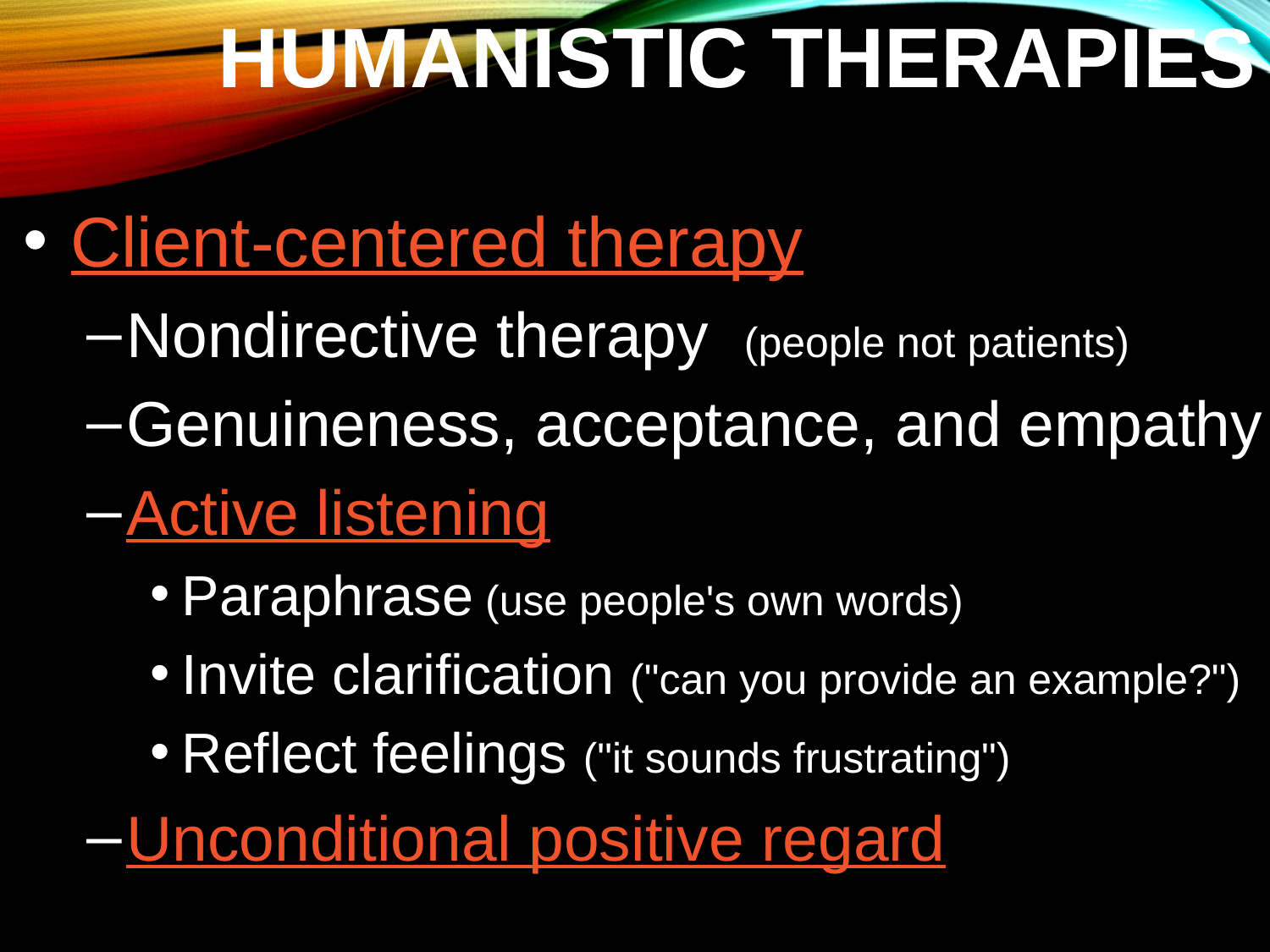

# Humanistic Therapies
Client-centered therapy
Nondirective therapy  (people not patients)
Genuineness, acceptance, and empathy
Active listening
Paraphrase (use people's own words)
Invite clarification ("can you provide an example?")
Reflect feelings ("it sounds frustrating")
Unconditional positive regard